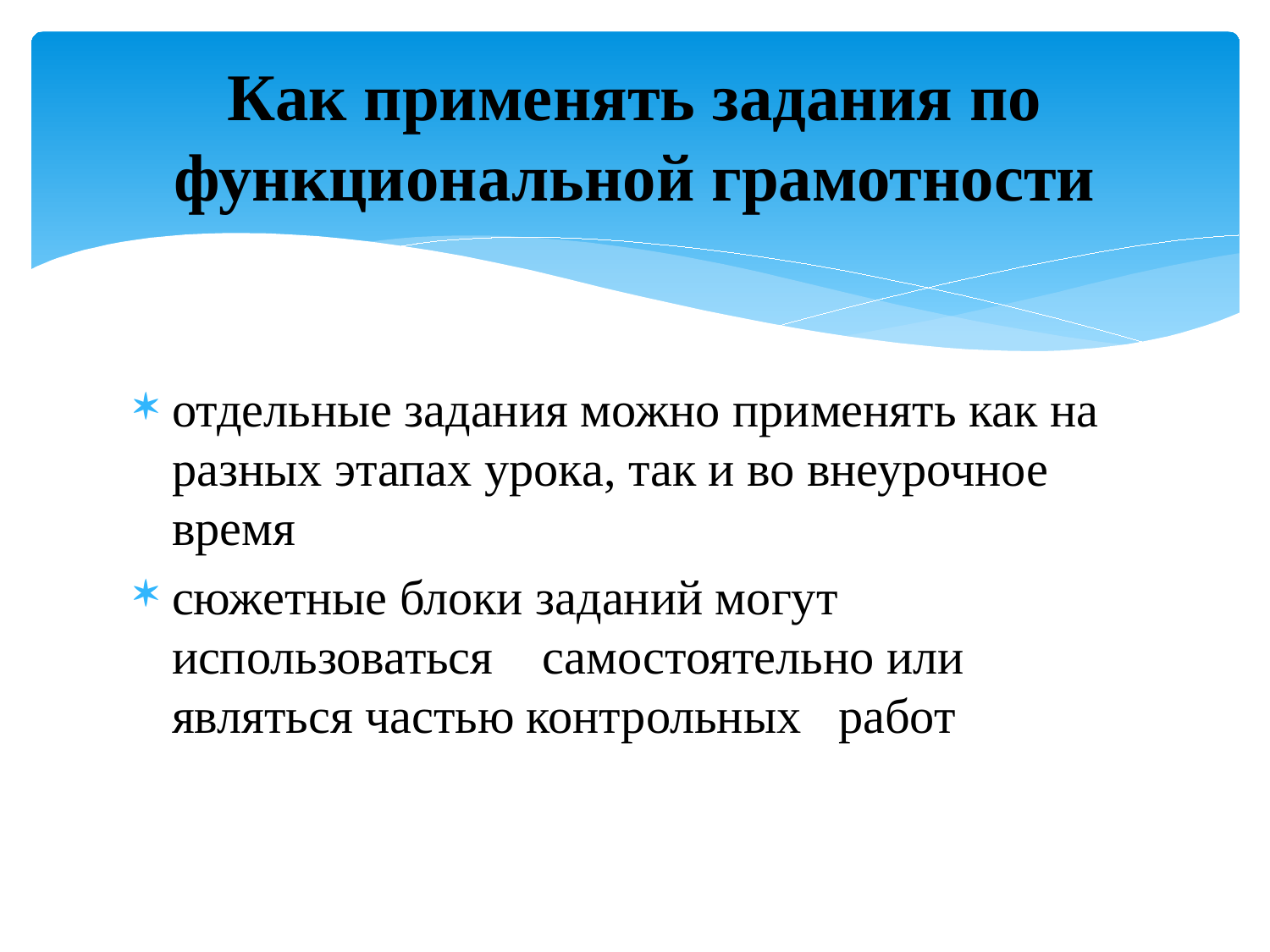

# Как применять задания по функциональной грамотности
отдельные задания можно применять как на разных этапах урока, так и во внеурочное время
сюжетные блоки заданий могут использоваться    самостоятельно или являться частью контрольных   работ